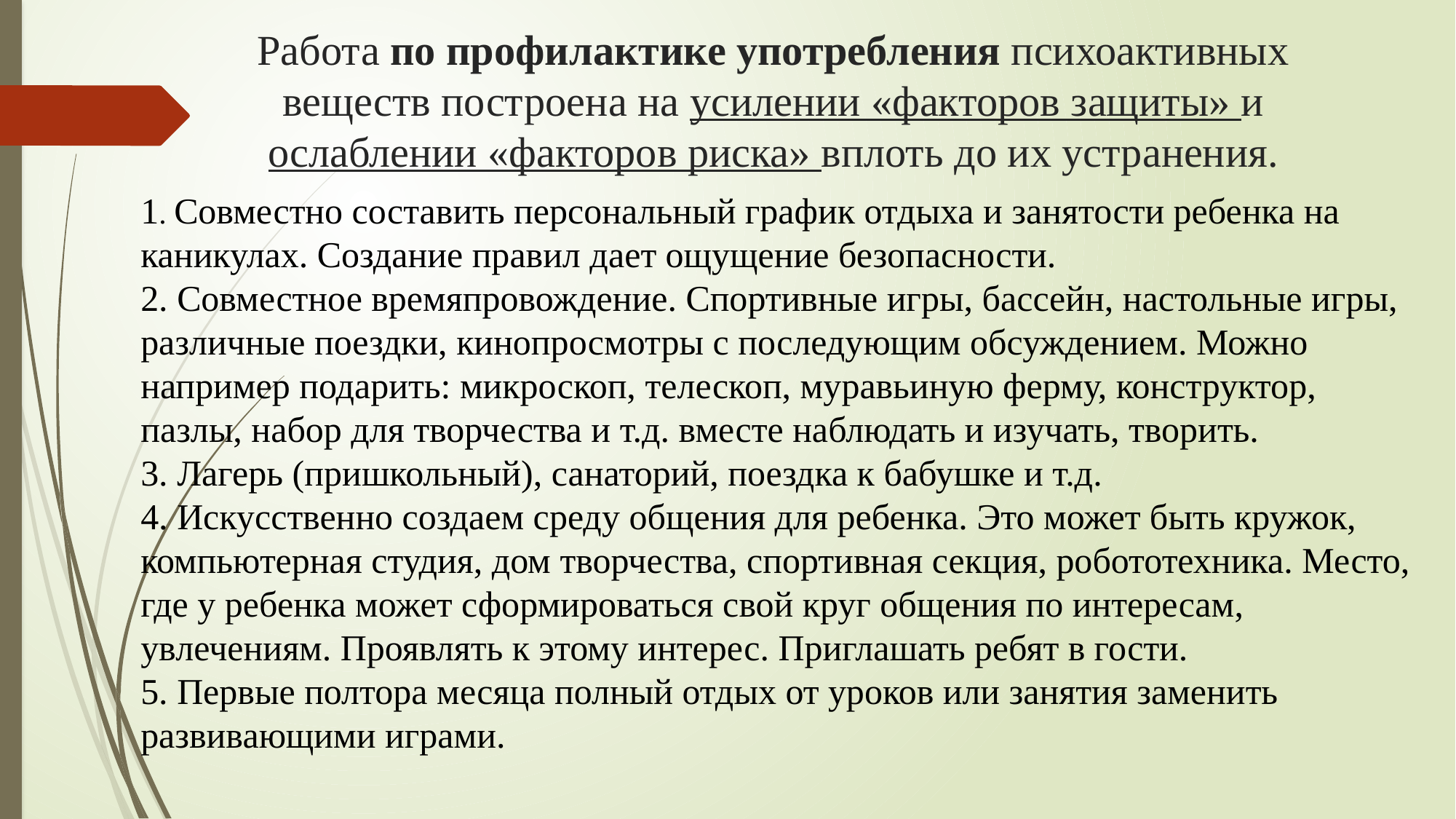

# Работа по профилактике употребления психоактивных веществ построена на усилении «факторов защиты» и ослаблении «факторов риска» вплоть до их устранения.
1. Совместно составить персональный график отдыха и занятости ребенка на каникулах. Создание правил дает ощущение безопасности.
2. Совместное времяпровождение. Спортивные игры, бассейн, настольные игры, различные поездки, кинопросмотры с последующим обсуждением. Можно например подарить: микроскоп, телескоп, муравьиную ферму, конструктор, пазлы, набор для творчества и т.д. вместе наблюдать и изучать, творить.
3. Лагерь (пришкольный), санаторий, поездка к бабушке и т.д.
4. Искусственно создаем среду общения для ребенка. Это может быть кружок, компьютерная студия, дом творчества, спортивная секция, робототехника. Место, где у ребенка может сформироваться свой круг общения по интересам, увлечениям. Проявлять к этому интерес. Приглашать ребят в гости.
5. Первые полтора месяца полный отдых от уроков или занятия заменить развивающими играми.